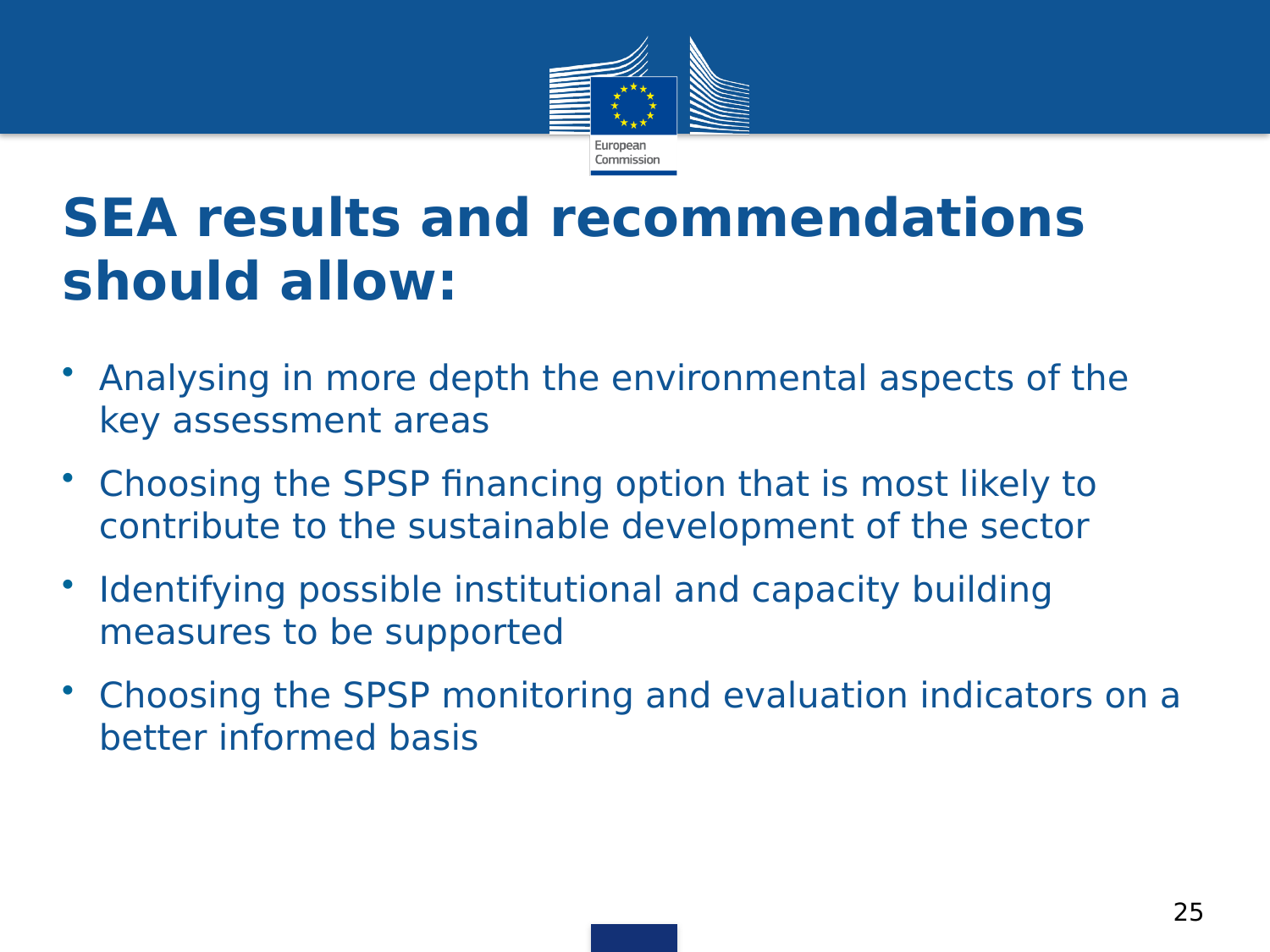

# SEA results and recommendations should allow:
Analysing in more depth the environmental aspects of the key assessment areas
Choosing the SPSP financing option that is most likely to contribute to the sustainable development of the sector
Identifying possible institutional and capacity building measures to be supported
Choosing the SPSP monitoring and evaluation indicators on a better informed basis
25